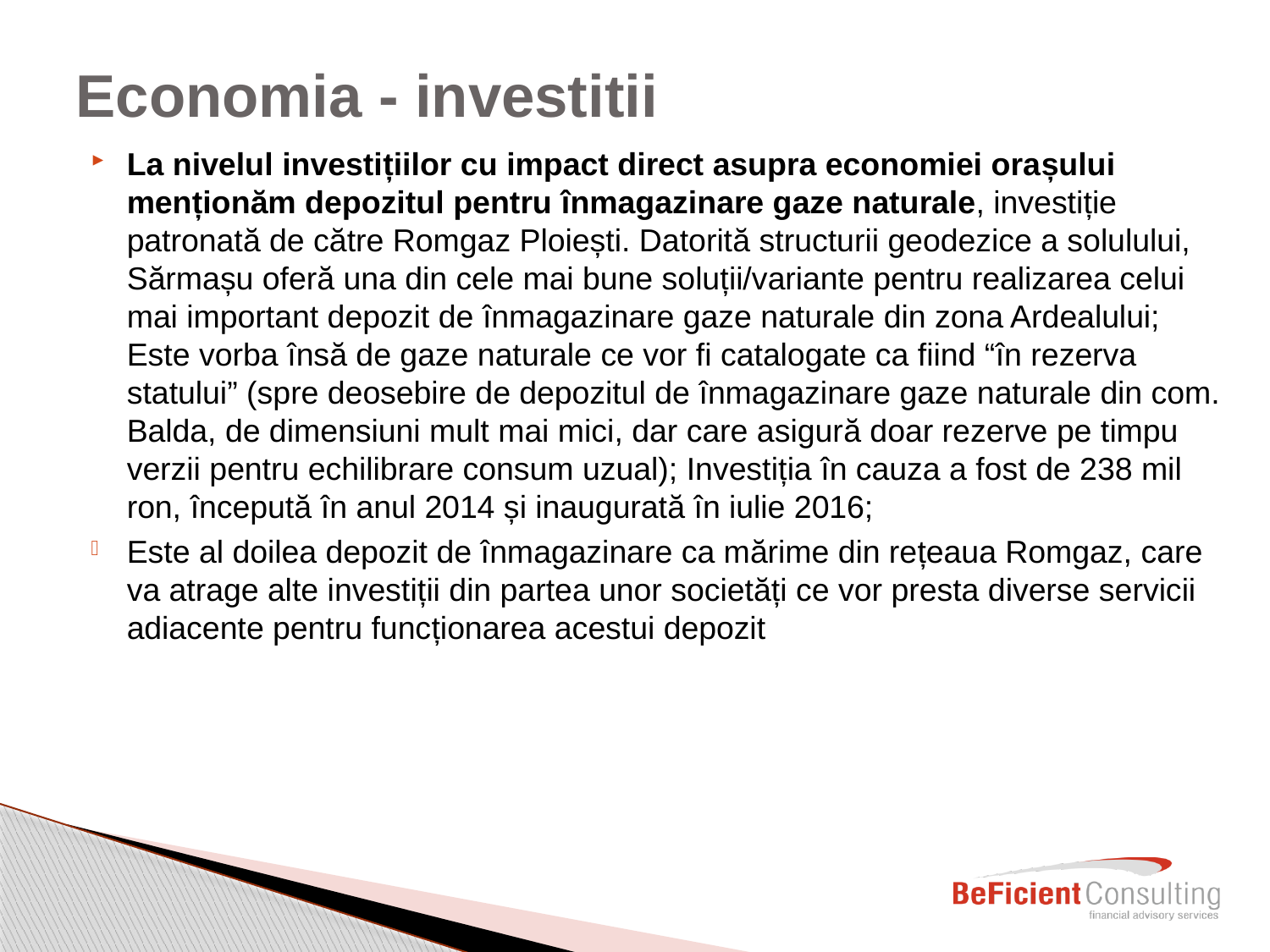

# Economia - investitii
La nivelul investițiilor cu impact direct asupra economiei orașului menționăm depozitul pentru înmagazinare gaze naturale, investiție patronată de către Romgaz Ploiești. Datorită structurii geodezice a solulului, Sărmașu oferă una din cele mai bune soluții/variante pentru realizarea celui mai important depozit de înmagazinare gaze naturale din zona Ardealului; Este vorba însă de gaze naturale ce vor fi catalogate ca fiind “în rezerva statului” (spre deosebire de depozitul de înmagazinare gaze naturale din com. Balda, de dimensiuni mult mai mici, dar care asigură doar rezerve pe timpu verzii pentru echilibrare consum uzual); Investiția în cauza a fost de 238 mil ron, începută în anul 2014 și inaugurată în iulie 2016;
Este al doilea depozit de înmagazinare ca mărime din rețeaua Romgaz, care va atrage alte investiții din partea unor societăți ce vor presta diverse servicii adiacente pentru funcționarea acestui depozit